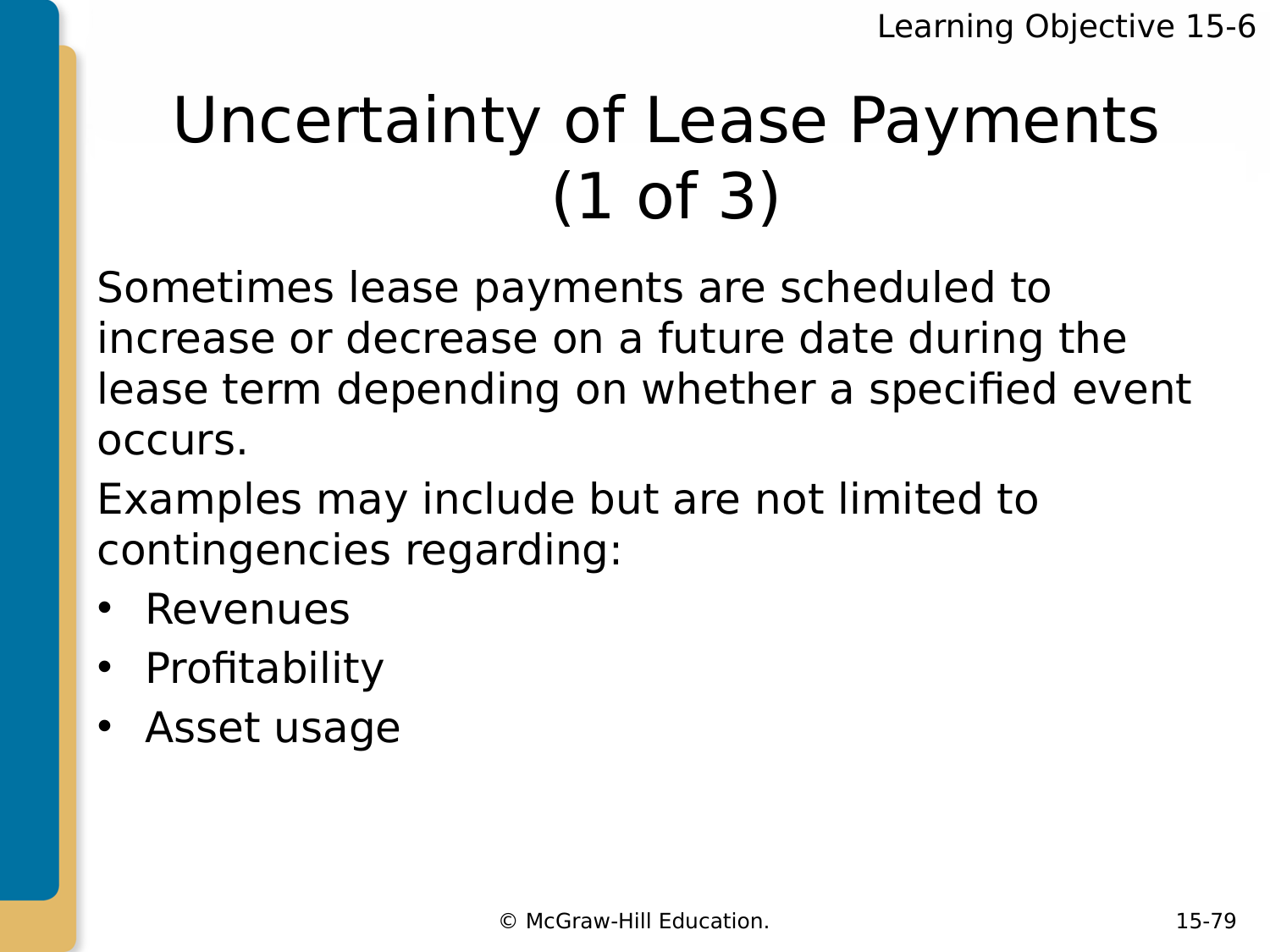

Learning Objective 15-6
# Uncertainty of Lease Payments (1 of 3)
Sometimes lease payments are scheduled to increase or decrease on a future date during the lease term depending on whether a specified event occurs.
Examples may include but are not limited to contingencies regarding:
Revenues
Profitability
Asset usage